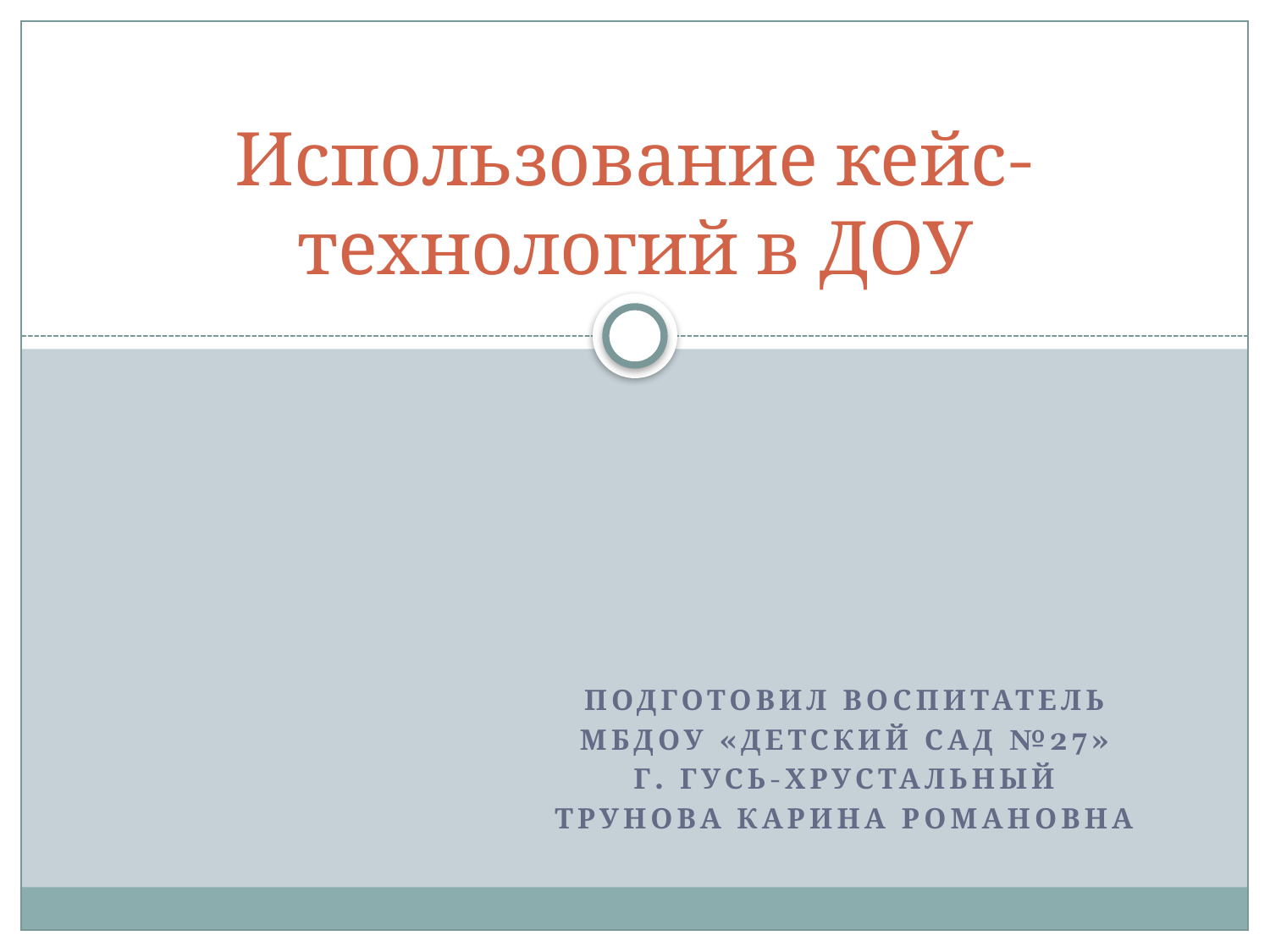

# Использование кейс-технологий в ДОУ
Подготовил воспитатель
МБДОу «Детский сад №27»
Г. Гусь-Хрустальный
Трунова Карина Романовна